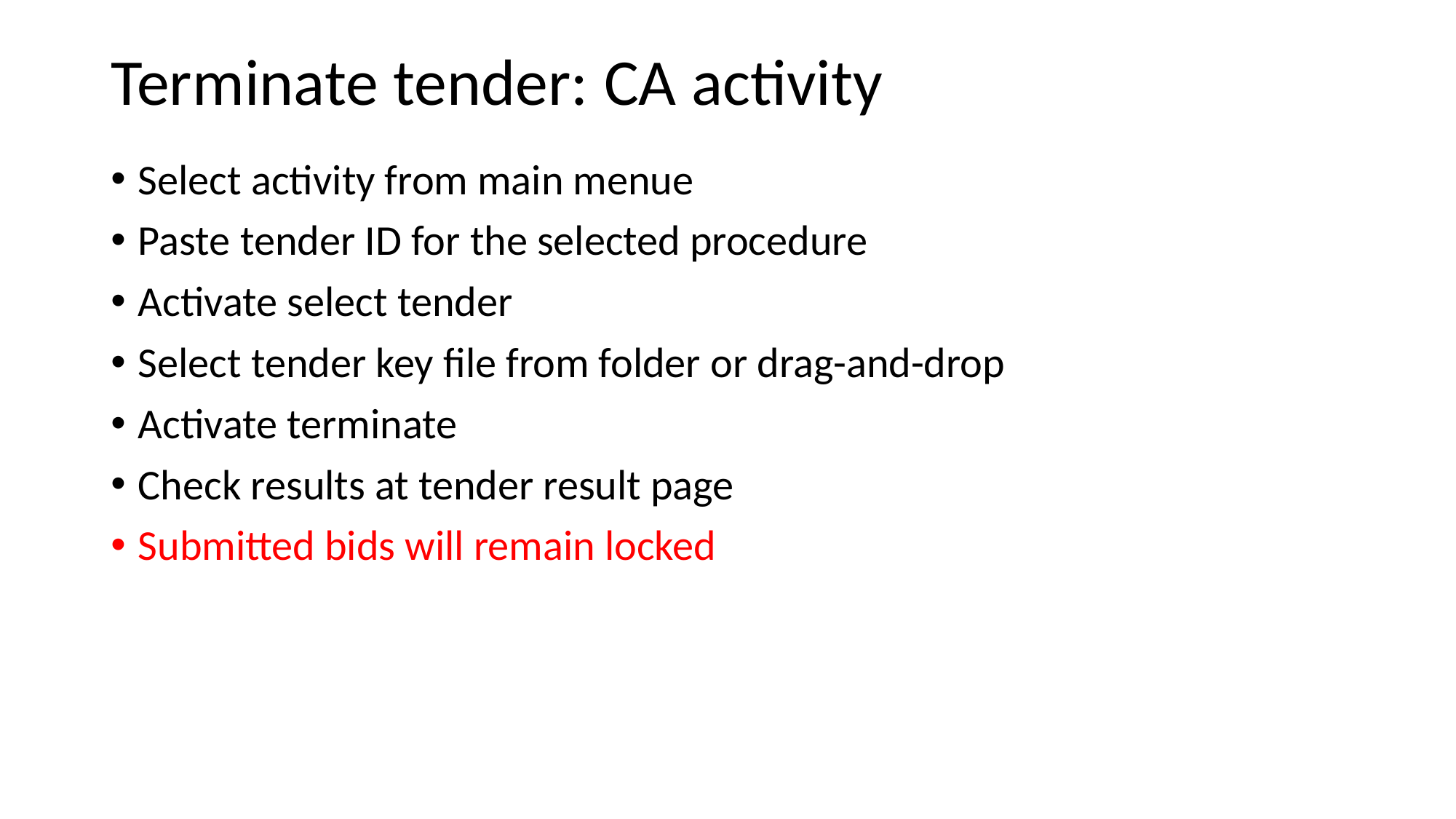

# Terminate tender: CA activity
Select activity from main menue
Paste tender ID for the selected procedure
Activate select tender
Select tender key file from folder or drag-and-drop
Activate terminate
Check results at tender result page
Submitted bids will remain locked